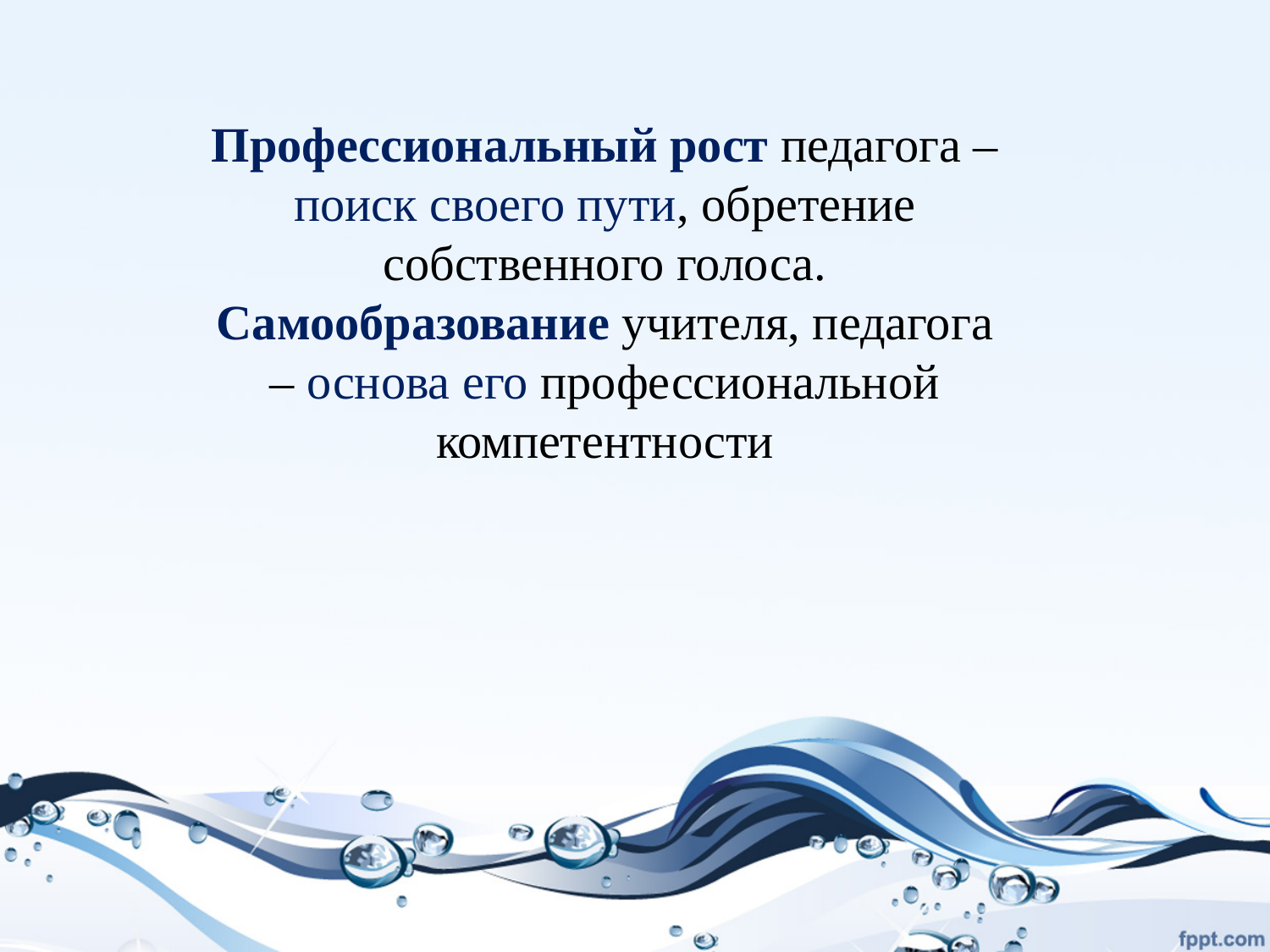

Профессиональный рост педагога – поиск своего пути, обретение собственного голоса. Самообразование учителя, педагога – основа его профессиональной компетентности